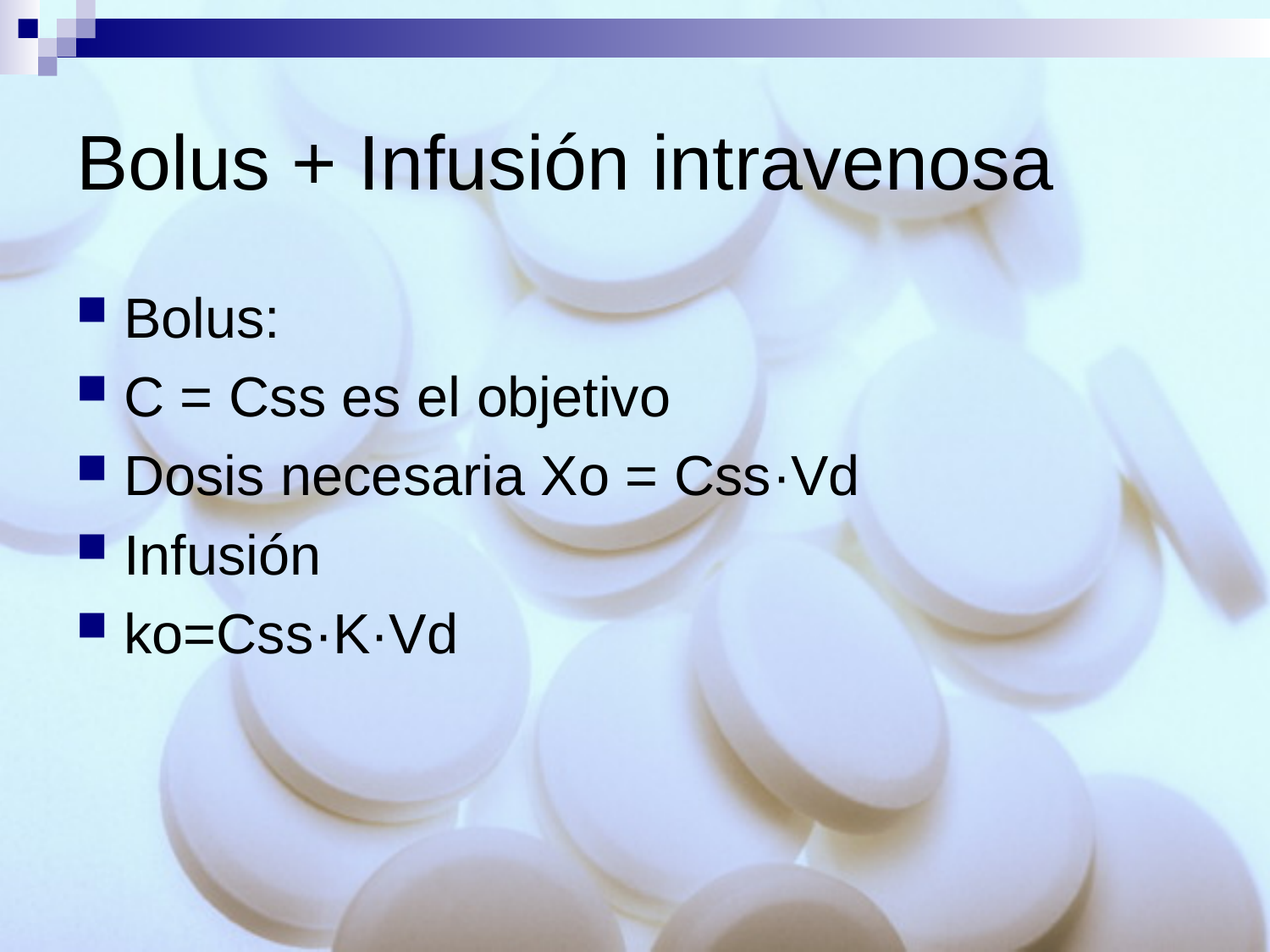

# Bolus + Infusión intravenosa
Bolus:
C = Css es el objetivo
Dosis necesaria Xo = Css·Vd
Infusión
ko=Css·K·Vd